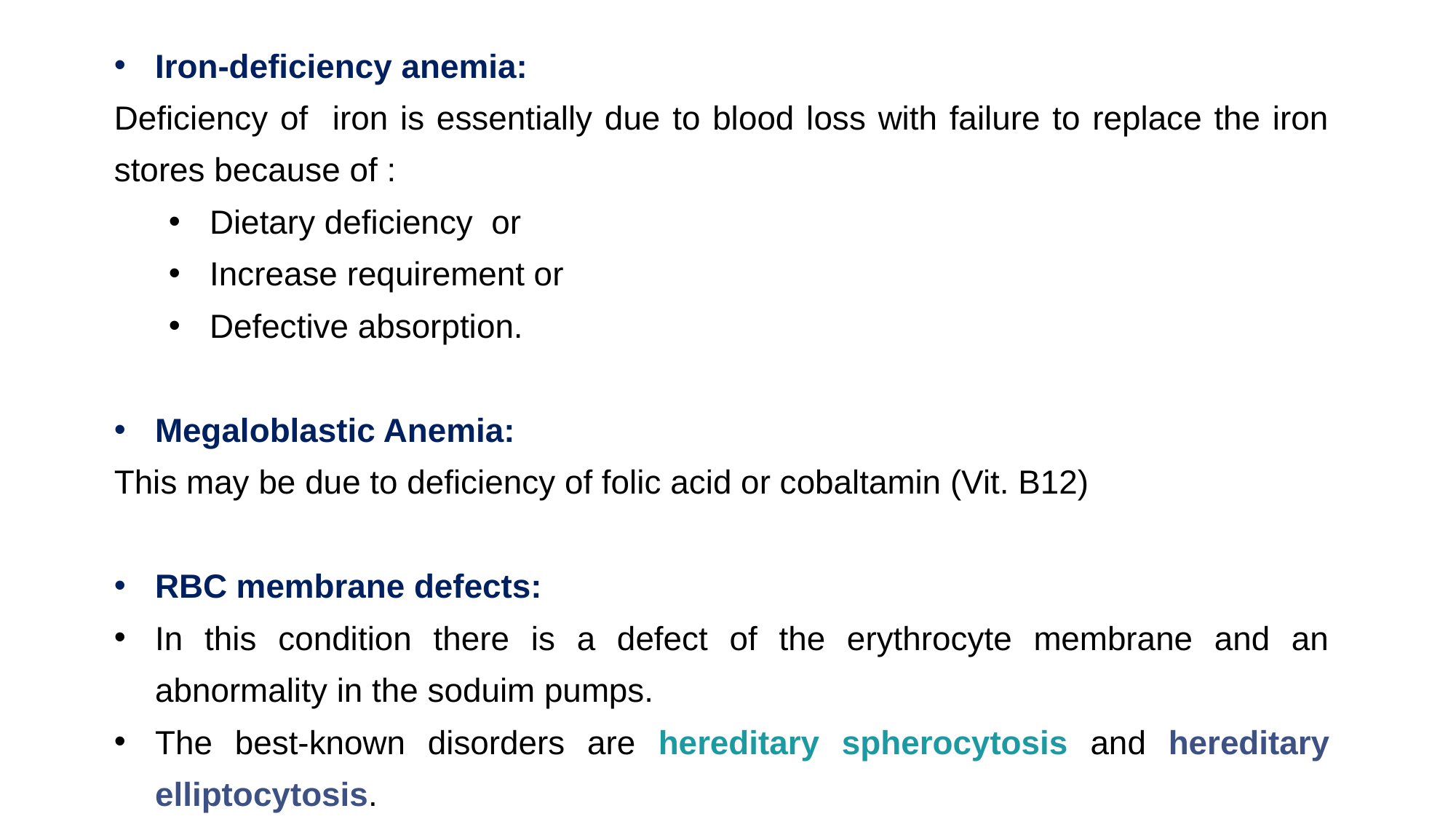

Iron-deficiency anemia:
Deficiency of  iron is essentially due to blood loss with failure to replace the iron stores because of :
Dietary deficiency  or
Increase requirement or
Defective absorption.

Megaloblastic Anemia:
This may be due to deficiency of folic acid or cobaltamin (Vit. B12)

RBC membrane defects:
In this condition there is a defect of the erythrocyte membrane and an abnormality in the soduim pumps.
The best-known disorders are hereditary spherocytosis and hereditary elliptocytosis.